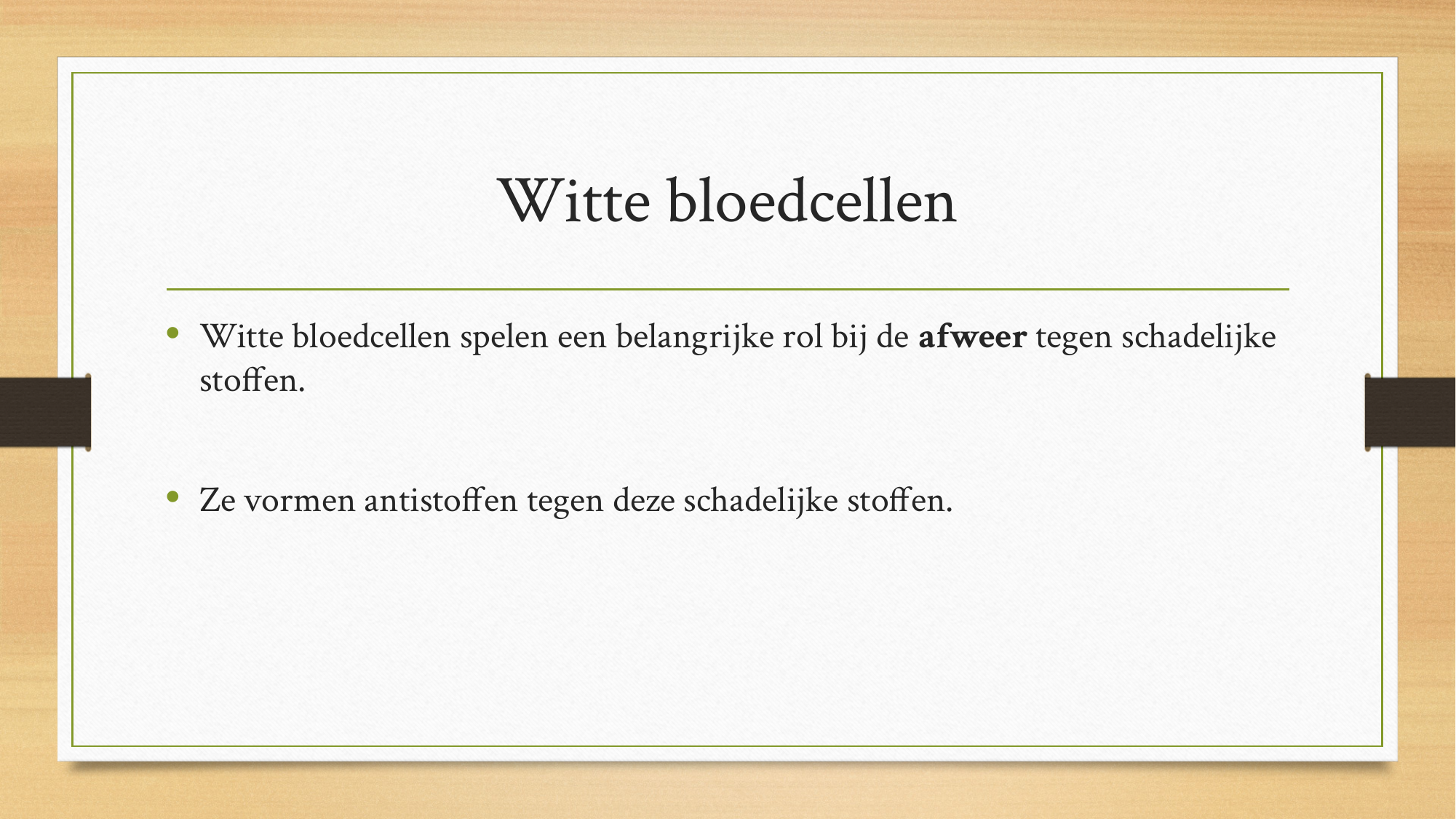

# Witte bloedcellen
Witte bloedcellen spelen een belangrijke rol bij de afweer tegen schadelijke stoffen.

Ze vormen antistoffen tegen deze schadelijke stoffen.